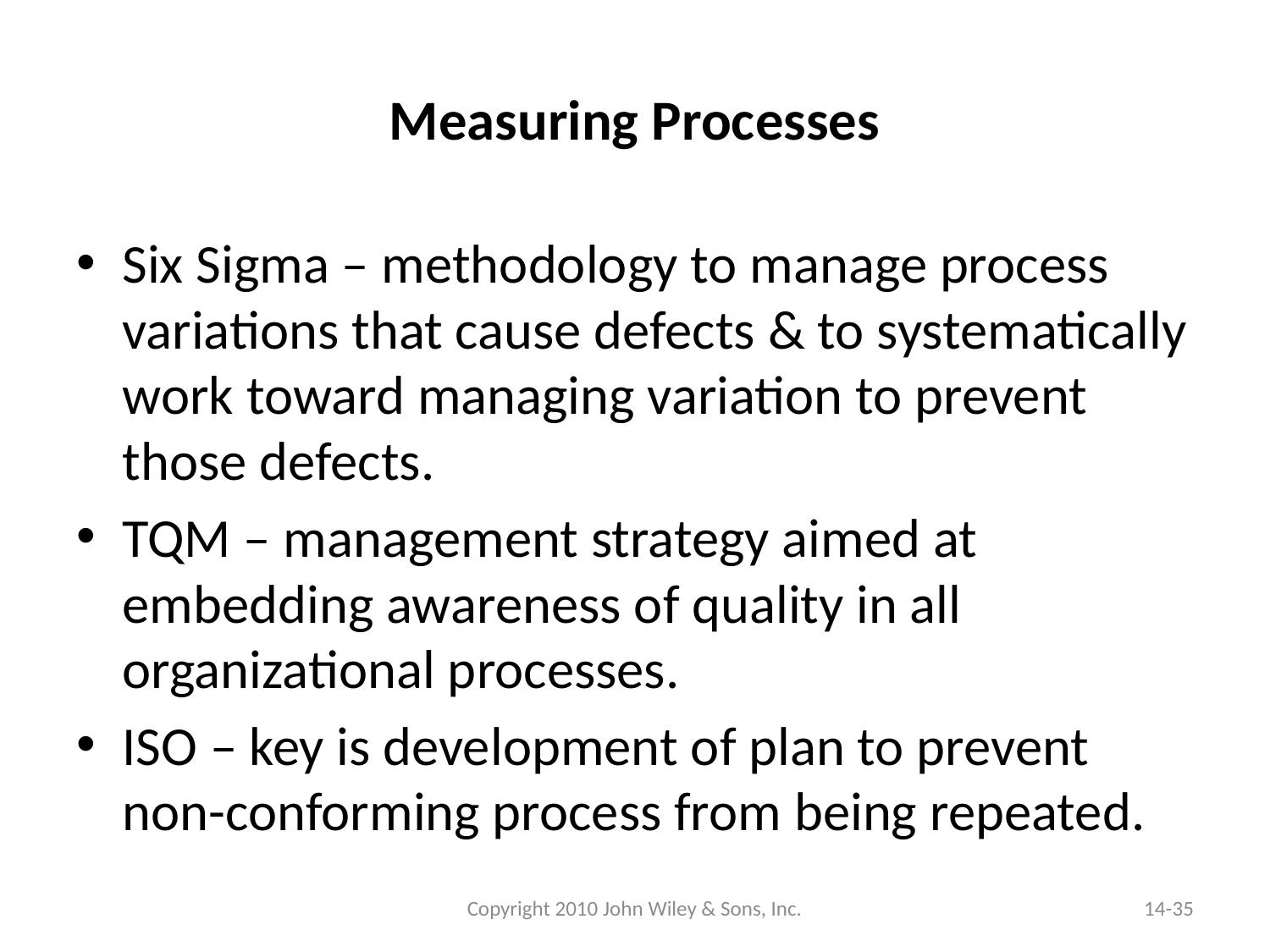

# Measuring Processes
Six Sigma – methodology to manage process variations that cause defects & to systematically work toward managing variation to prevent those defects.
TQM – management strategy aimed at embedding awareness of quality in all organizational processes.
ISO – key is development of plan to prevent non-conforming process from being repeated.
Copyright 2010 John Wiley & Sons, Inc.
14-35